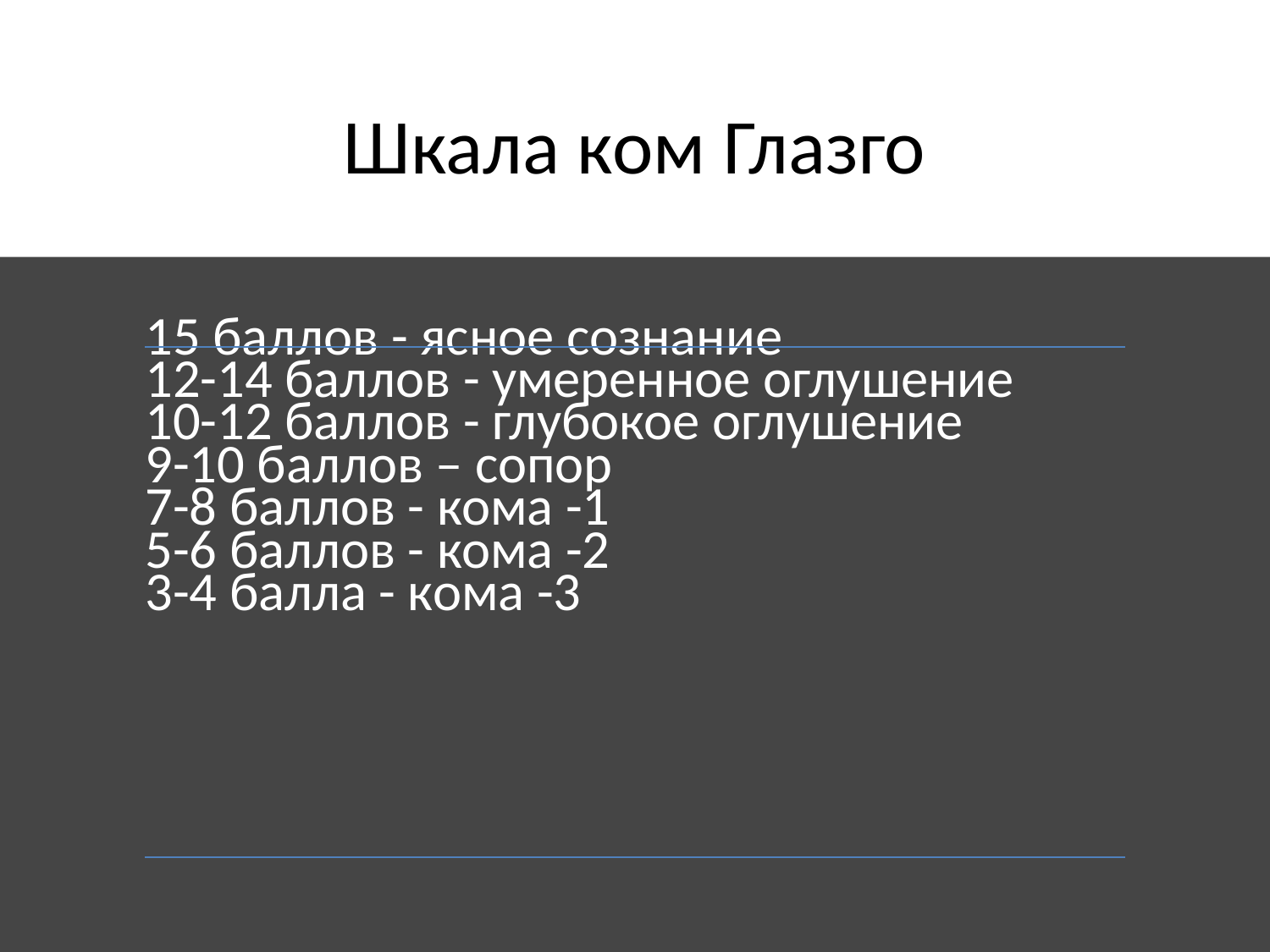

# Шкала ком Глазго
| 15 баллов - ясное сознание 12-14 баллов - умеренное оглушение 10-12 баллов - глубокое оглушение 9-10 баллов – сопор 7-8 баллов - кома -1 5-6 баллов - кома -2 3-4 балла - кома -3 |
| --- |